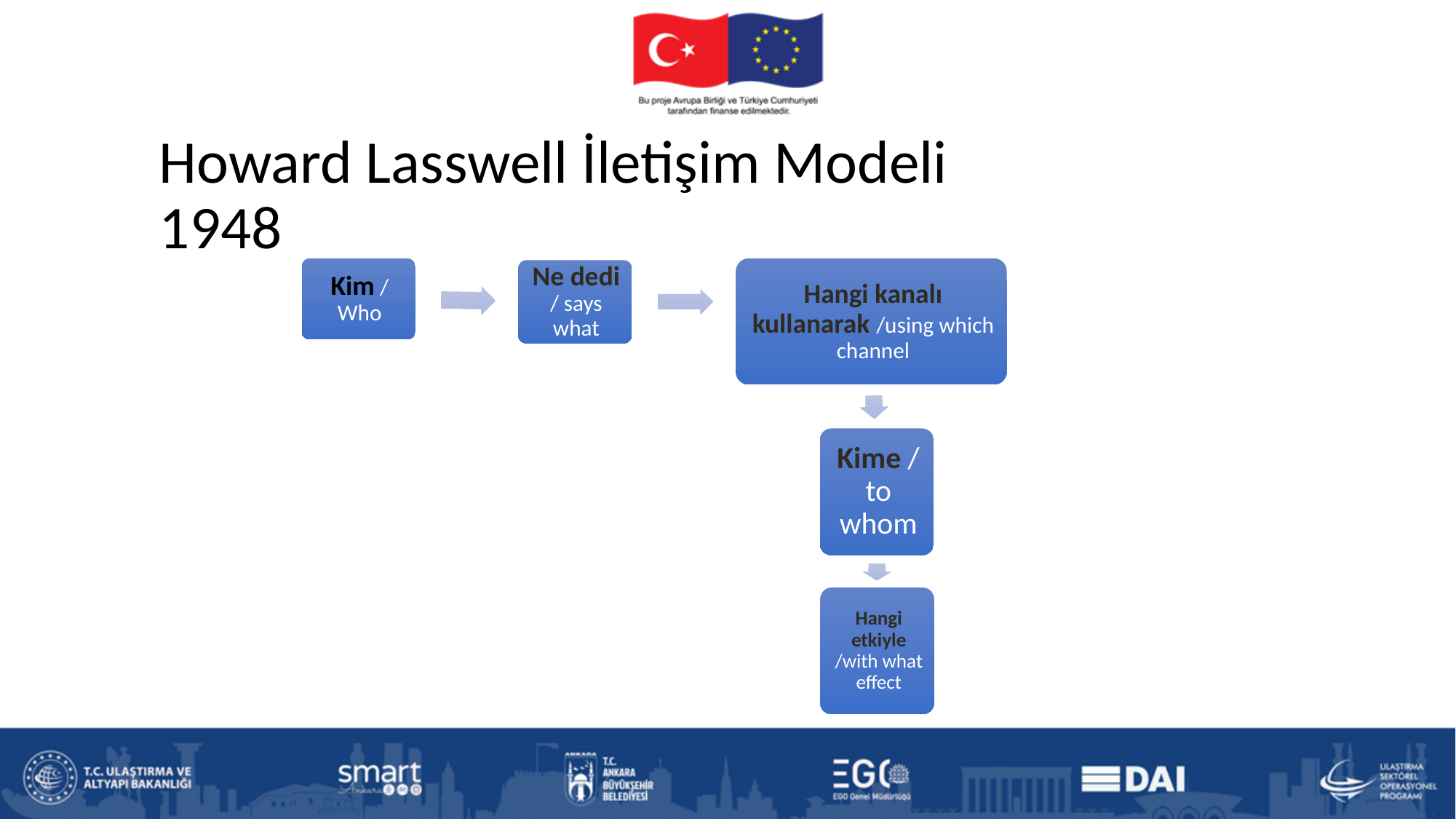

# Howard Lasswell İletişim Modeli 1948
Kim / Who

Ne dedi / says what

Hangi kanalı kullanarak /using which channel

Kime / to whom

Hangi etkiyle /with what effect